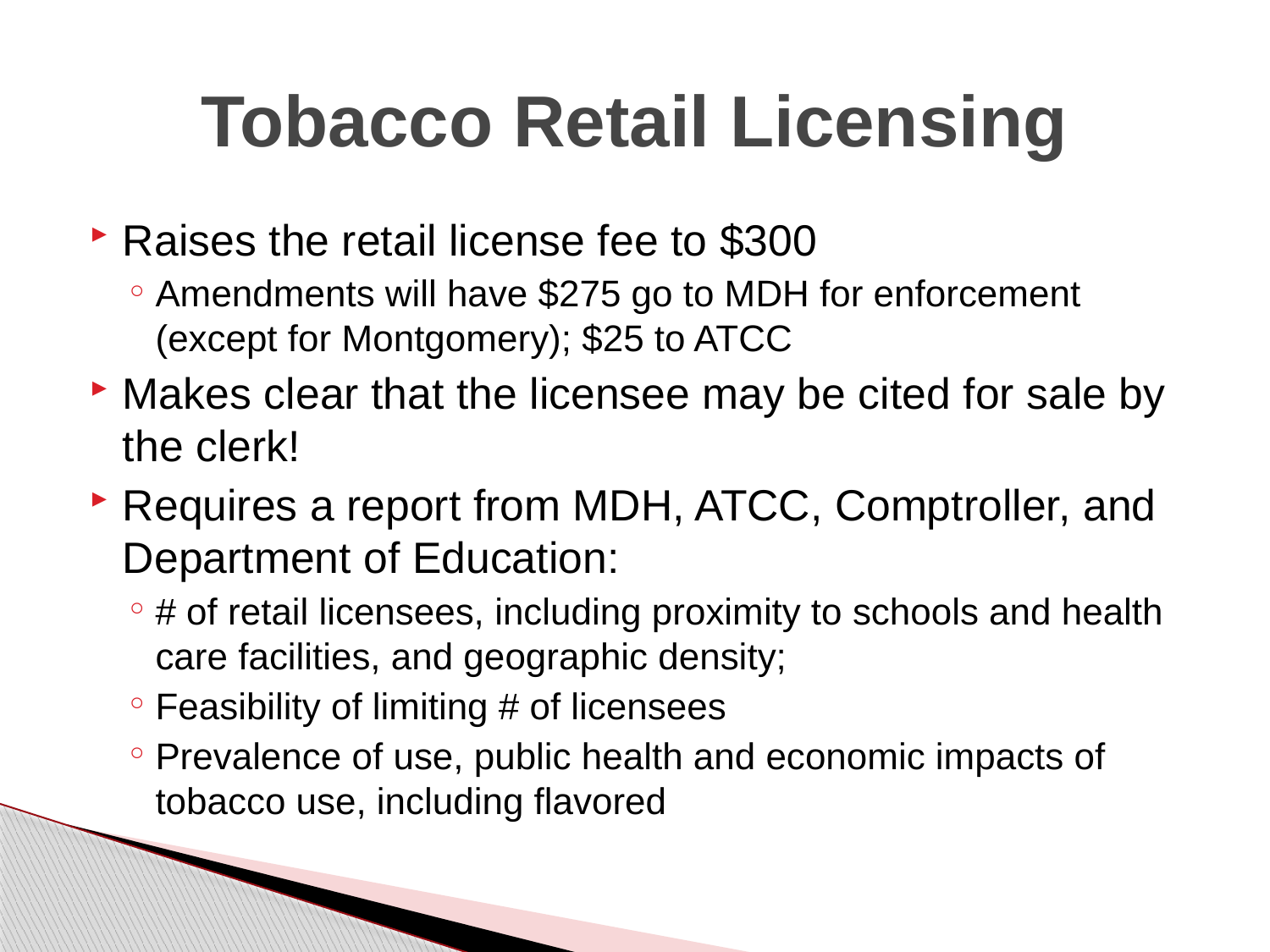

# Tobacco Retail Licensing
Raises the retail license fee to $300
Amendments will have $275 go to MDH for enforcement (except for Montgomery); $25 to ATCC
Makes clear that the licensee may be cited for sale by the clerk!
Requires a report from MDH, ATCC, Comptroller, and Department of Education:
# of retail licensees, including proximity to schools and health care facilities, and geographic density;
Feasibility of limiting # of licensees
Prevalence of use, public health and economic impacts of tobacco use, including flavored